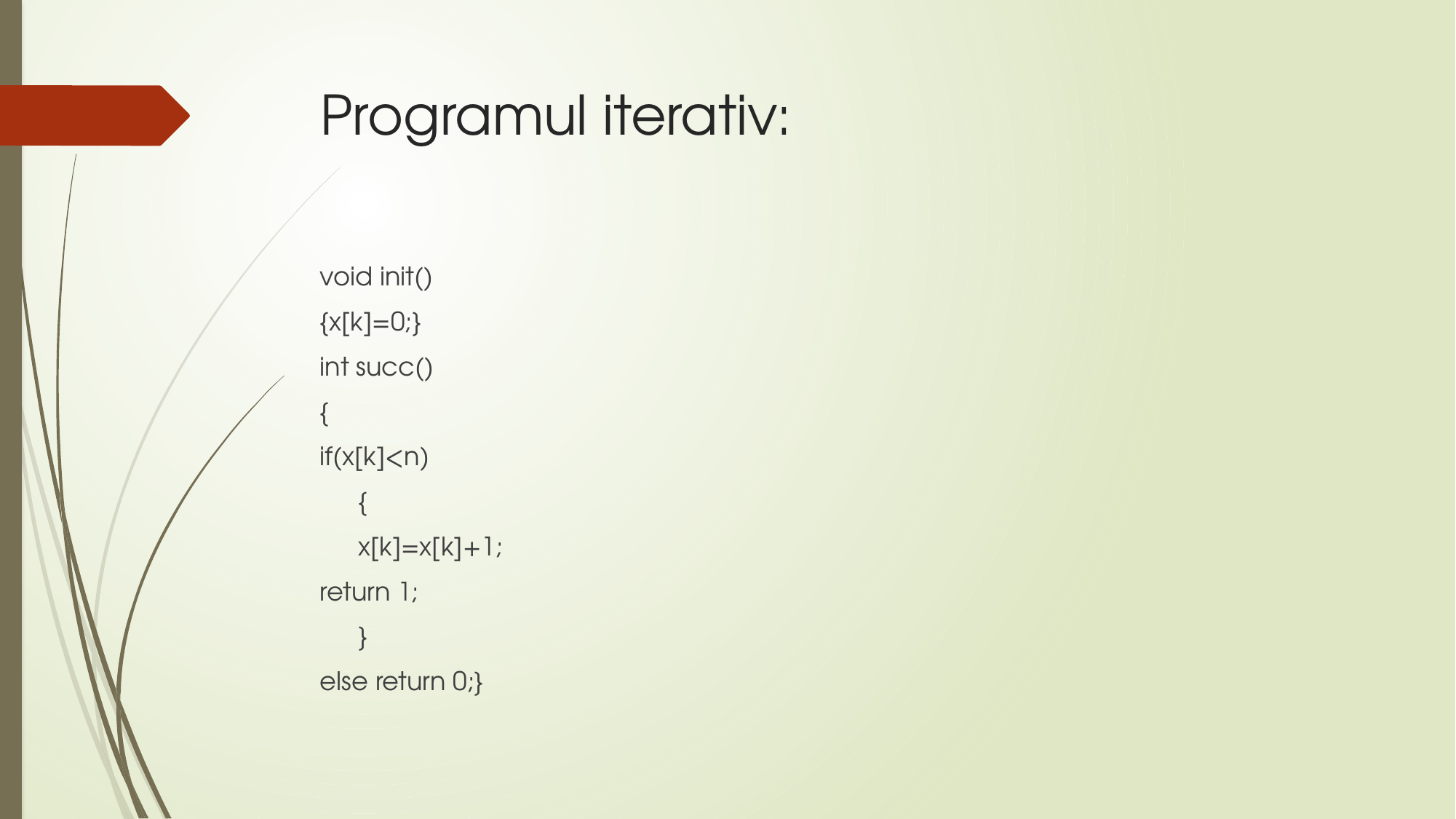

# Programul iterativ:
void init()
{x[k]=0;}
int succ()
{
if(x[k]<n)
	{
		x[k]=x[k]+1;
return 1;
	}
else return 0;}